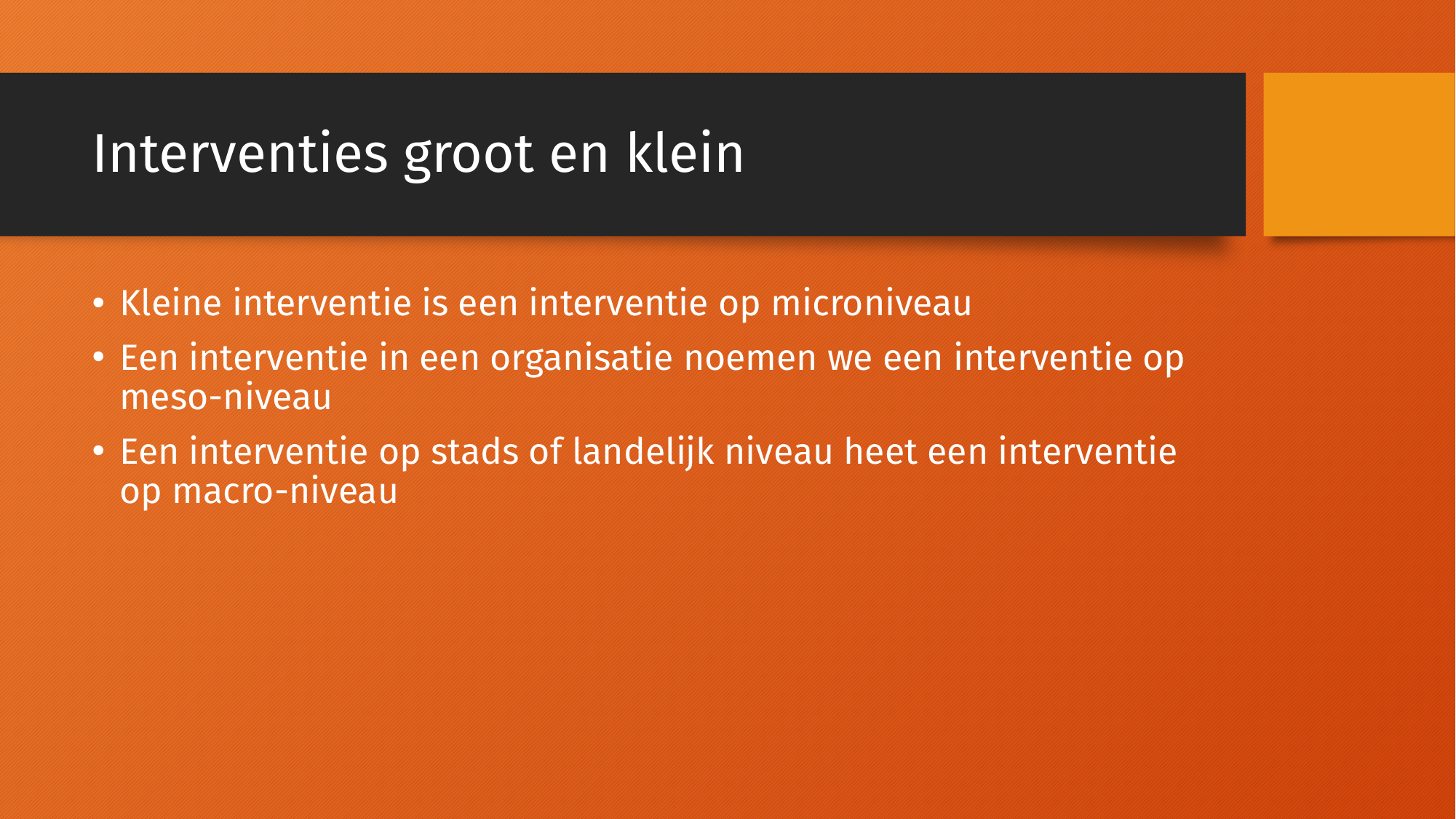

# Interventies groot en klein
Kleine interventie is een interventie op microniveau
Een interventie in een organisatie noemen we een interventie op meso-niveau
Een interventie op stads of landelijk niveau heet een interventie op macro-niveau